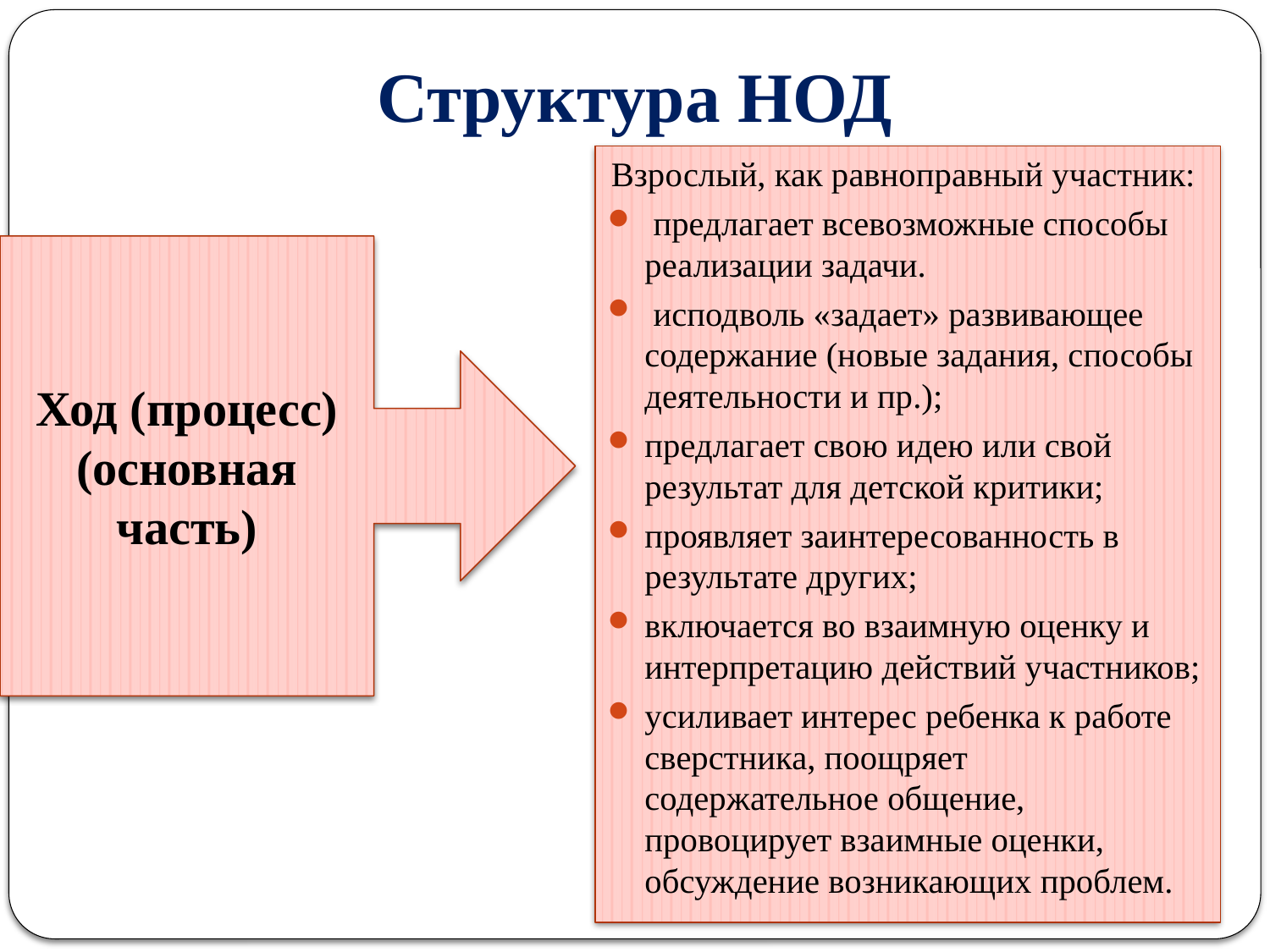

# Структура НОД
Взрослый, как равноправный участник:
 предлагает всевозможные способы реализации задачи.
 исподволь «задает» развивающее содержание (новые задания, способы деятельности и пр.);
предлагает свою идею или свой результат для детской критики;
проявляет заинтересованность в результате других;
включается во взаимную оценку и интерпретацию действий участников;
усиливает интерес ребенка к работе сверстника, поощряет содержательное общение, провоцирует взаимные оценки, обсуждение возникающих проблем.

Ход (процесс)
(основная часть)